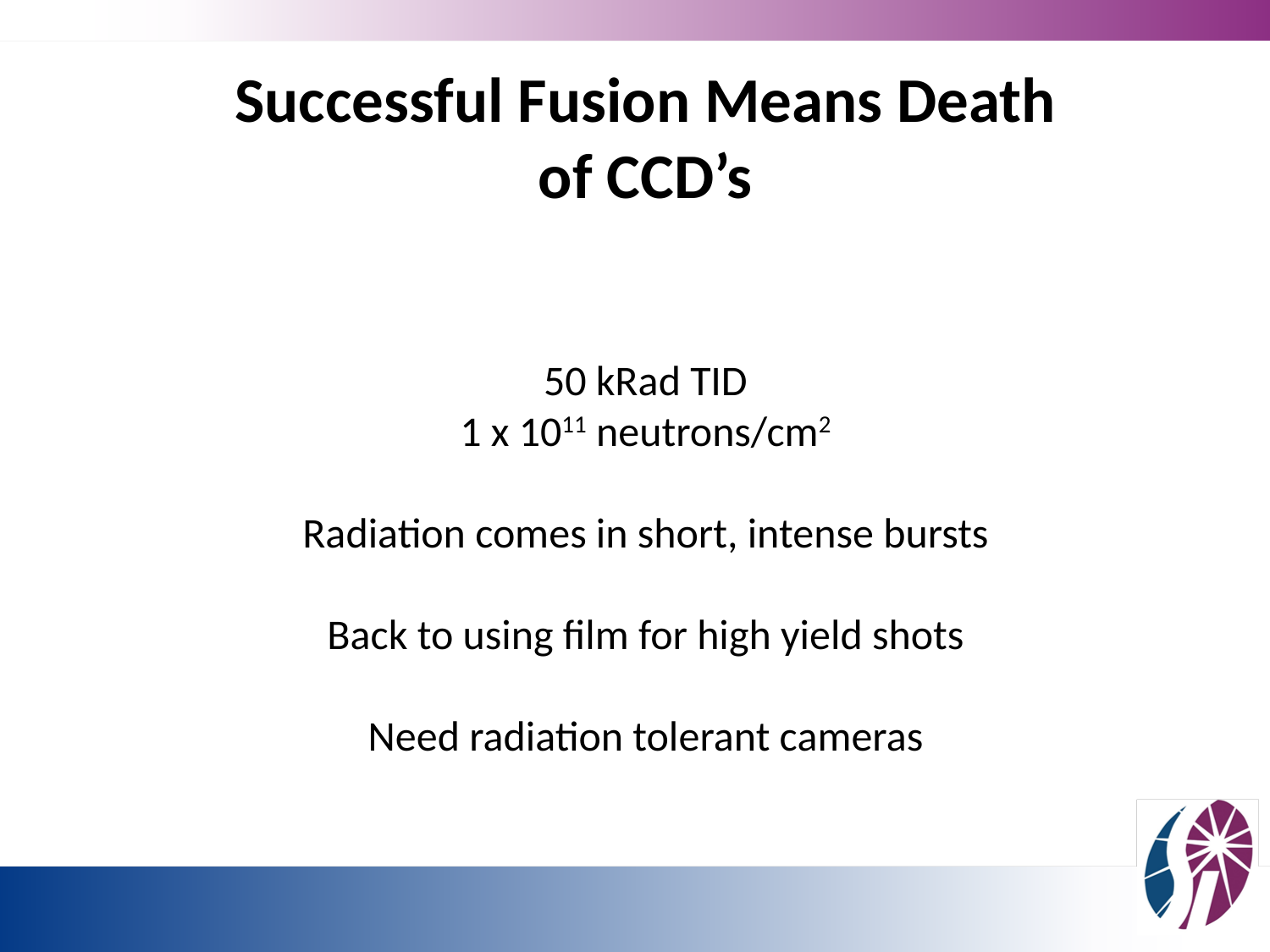

Successful Fusion Means Death
of CCD’s

50 kRad TID
1 x 1011 neutrons/cm2

Radiation comes in short, intense bursts

Back to using film for high yield shots

Need radiation tolerant cameras